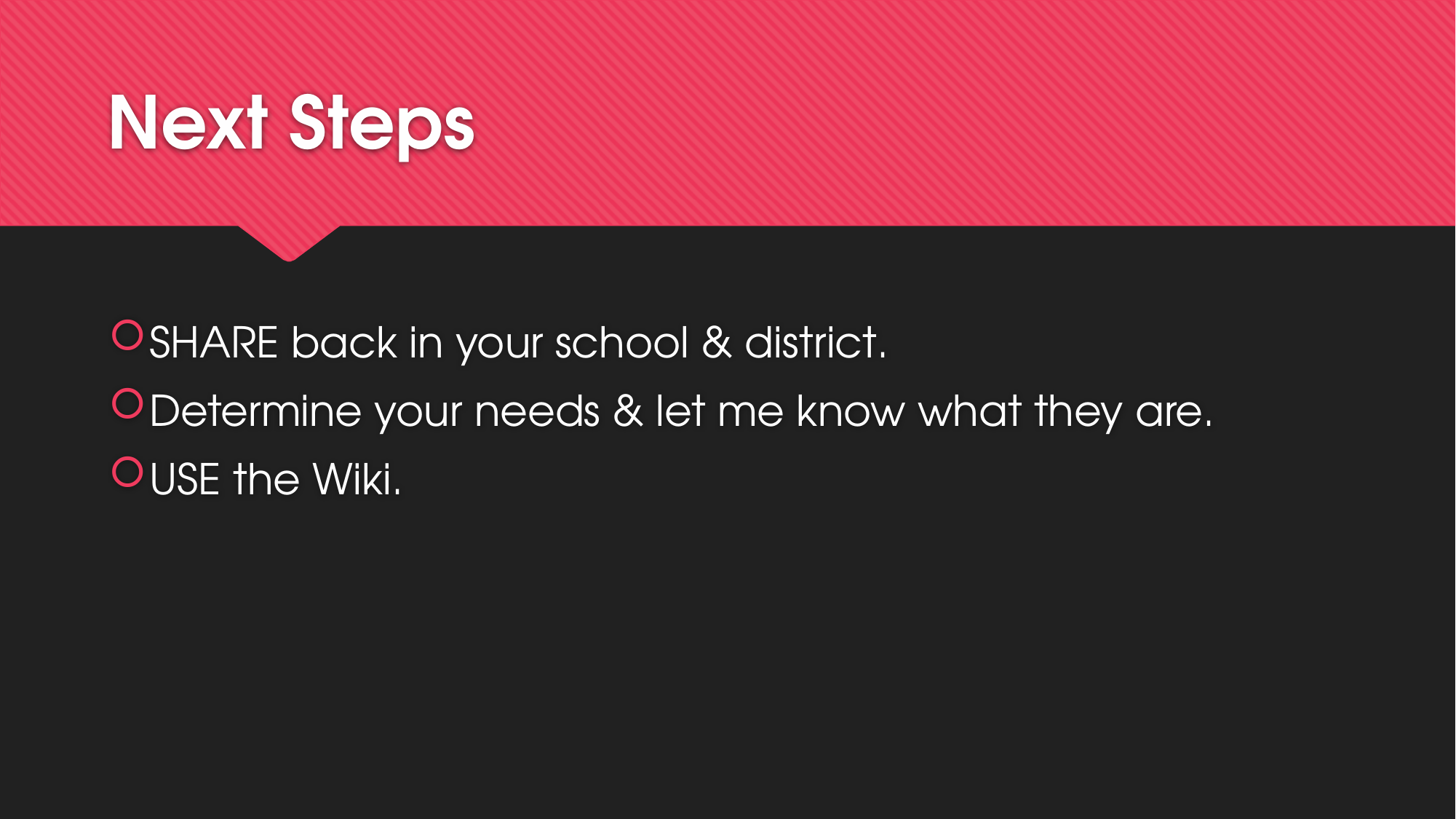

# Next Steps
SHARE back in your school & district.
Determine your needs & let me know what they are.
USE the Wiki.